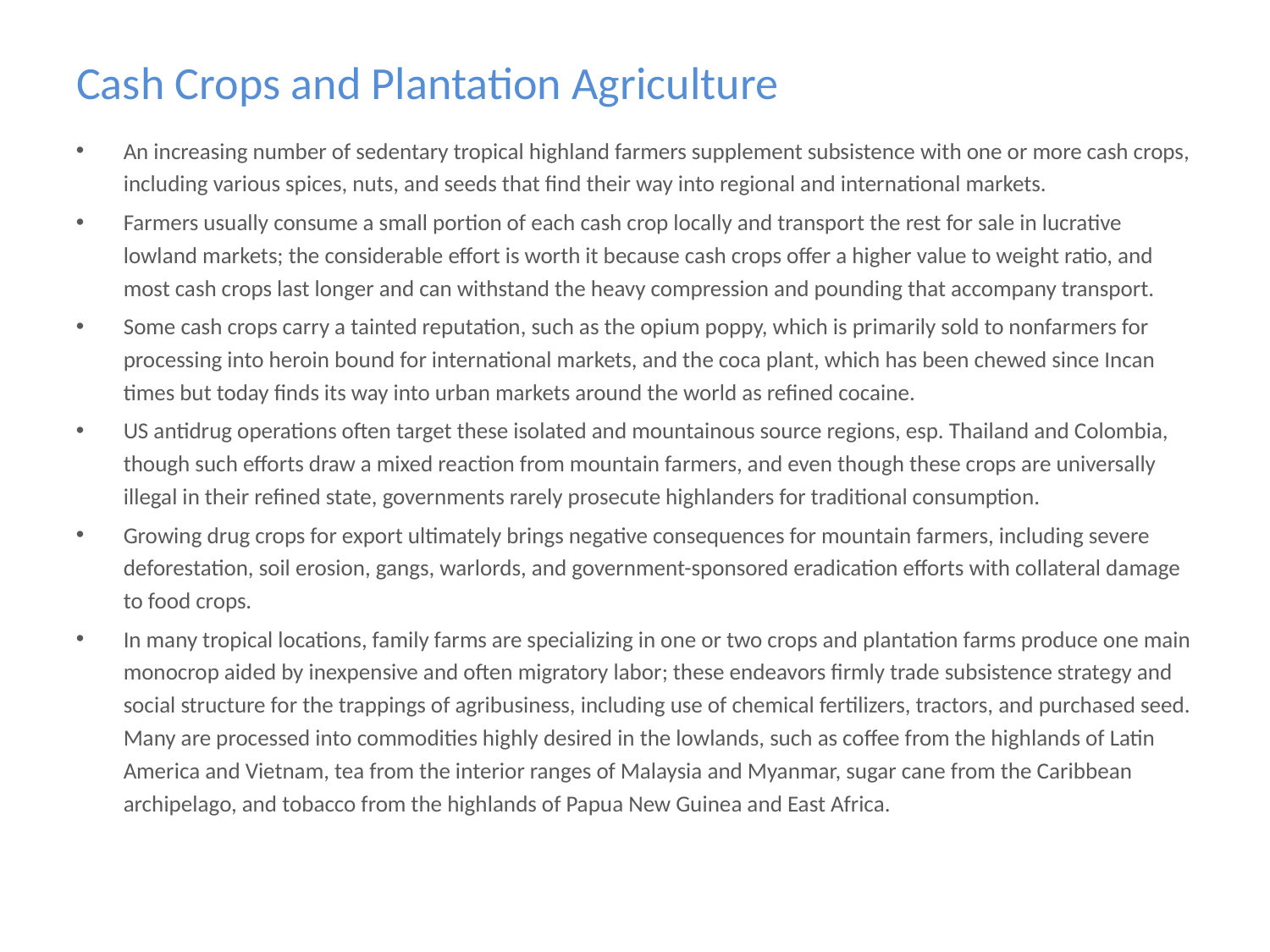

# Cash Crops and Plantation Agriculture
An increasing number of sedentary tropical highland farmers supplement subsistence with one or more cash crops, including various spices, nuts, and seeds that find their way into regional and international markets.
Farmers usually consume a small portion of each cash crop locally and transport the rest for sale in lucrative lowland markets; the considerable effort is worth it because cash crops offer a higher value to weight ratio, and most cash crops last longer and can withstand the heavy compression and pounding that accompany transport.
Some cash crops carry a tainted reputation, such as the opium poppy, which is primarily sold to nonfarmers for processing into heroin bound for international markets, and the coca plant, which has been chewed since Incan times but today finds its way into urban markets around the world as refined cocaine.
US antidrug operations often target these isolated and mountainous source regions, esp. Thailand and Colombia, though such efforts draw a mixed reaction from mountain farmers, and even though these crops are universally illegal in their refined state, governments rarely prosecute highlanders for traditional consumption.
Growing drug crops for export ultimately brings negative consequences for mountain farmers, including severe deforestation, soil erosion, gangs, warlords, and government-sponsored eradication efforts with collateral damage to food crops.
In many tropical locations, family farms are specializing in one or two crops and plantation farms produce one main monocrop aided by inexpensive and often migratory labor; these endeavors firmly trade subsistence strategy and social structure for the trappings of agribusiness, including use of chemical fertilizers, tractors, and purchased seed. Many are processed into commodities highly desired in the lowlands, such as coffee from the highlands of Latin America and Vietnam, tea from the interior ranges of Malaysia and Myanmar, sugar cane from the Caribbean archipelago, and tobacco from the highlands of Papua New Guinea and East Africa.